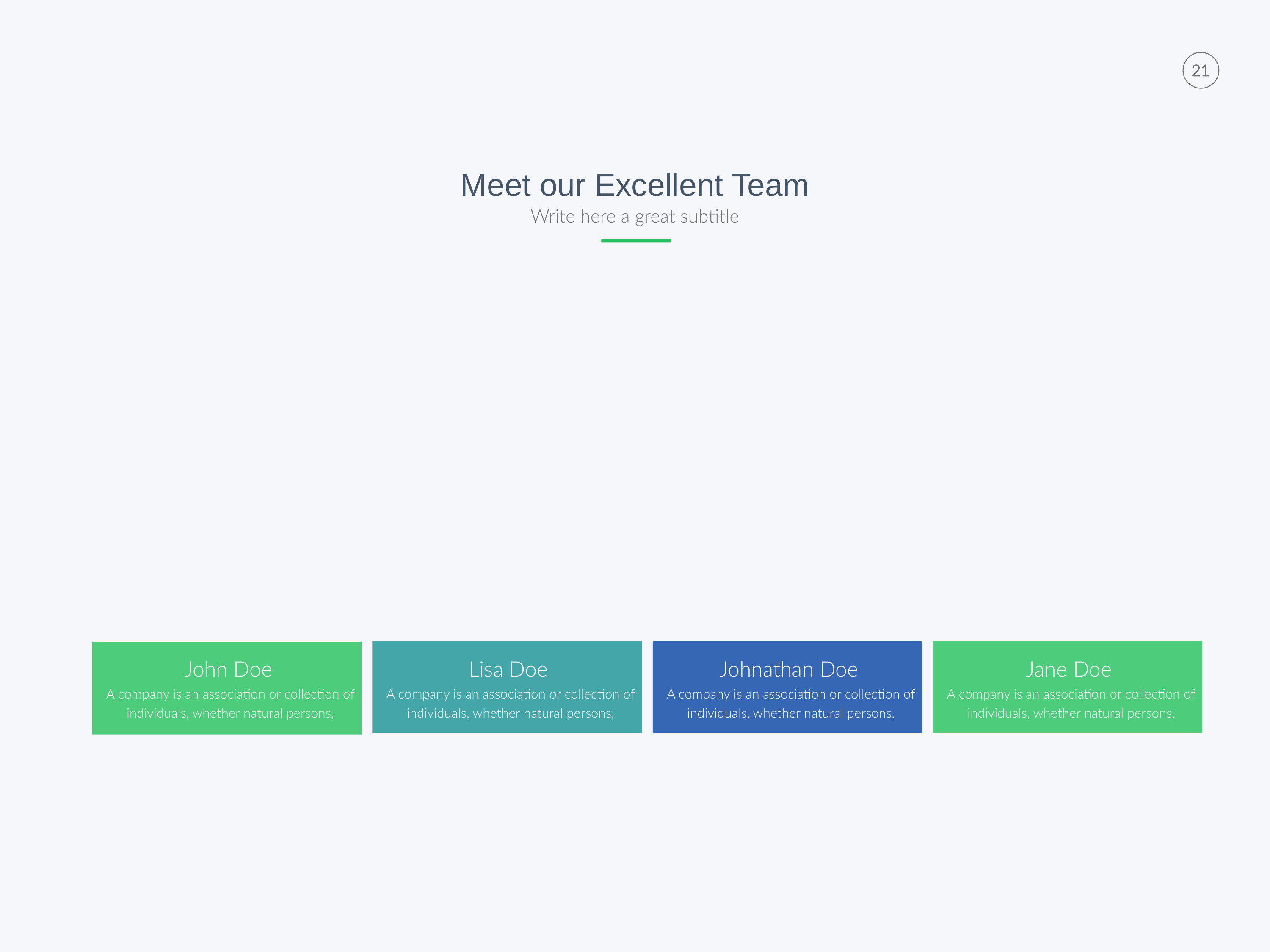

Meet our Excellent Team
Write here a great subtitle

John Doe
Lisa Doe
Johnathan Doe
Jane Doe
A company is an association or collection of individuals, whether natural persons,
A company is an association or collection of individuals, whether natural persons,
A company is an association or collection of individuals, whether natural persons,
A company is an association or collection of individuals, whether natural persons,